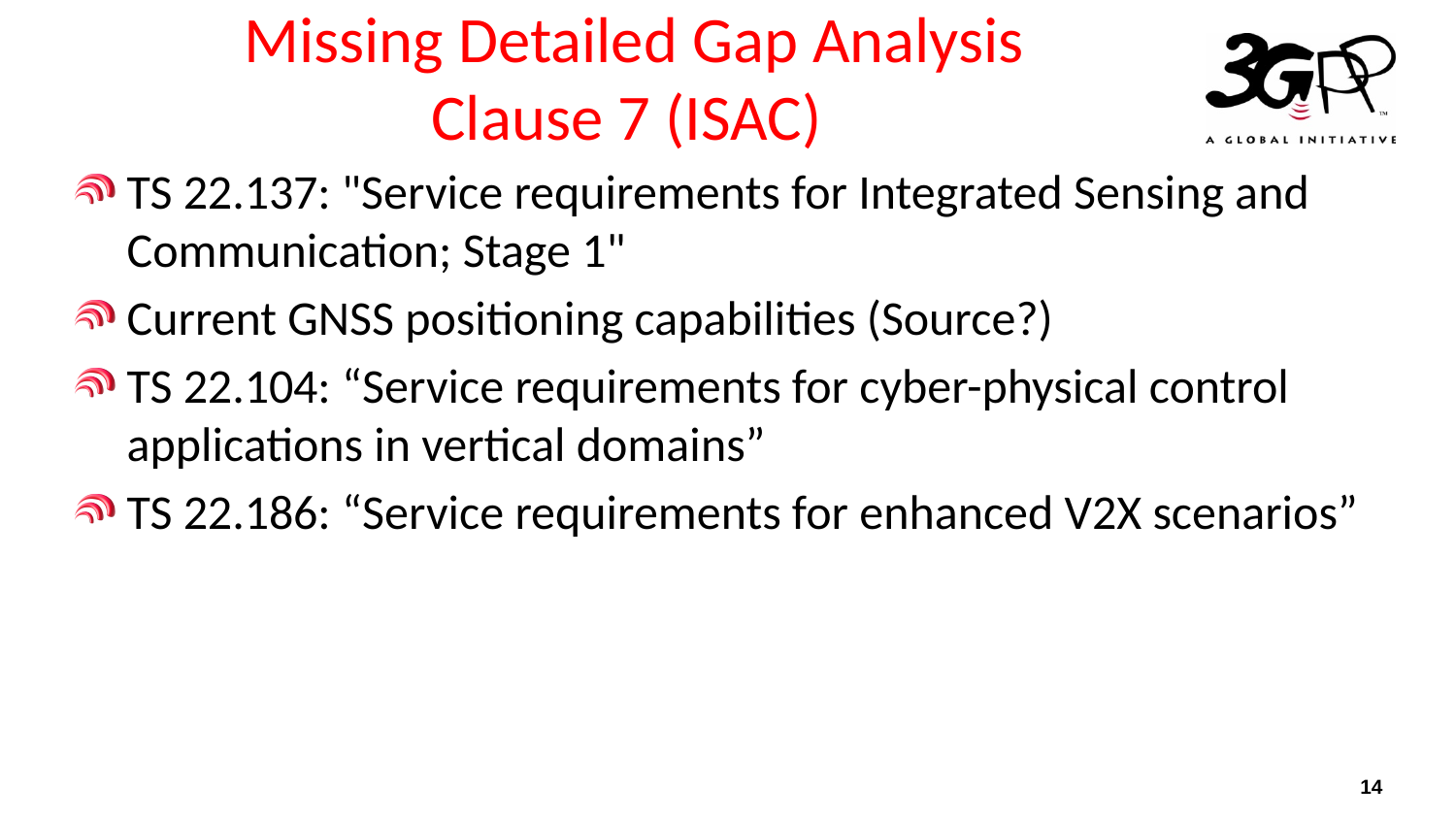

# Missing Detailed Gap Analysis Clause 7 (ISAC)
TS 22.137: "Service requirements for Integrated Sensing and Communication; Stage 1"
Current GNSS positioning capabilities (Source?)
TS 22.104: “Service requirements for cyber-physical control applications in vertical domains”
TS 22.186: “Service requirements for enhanced V2X scenarios”